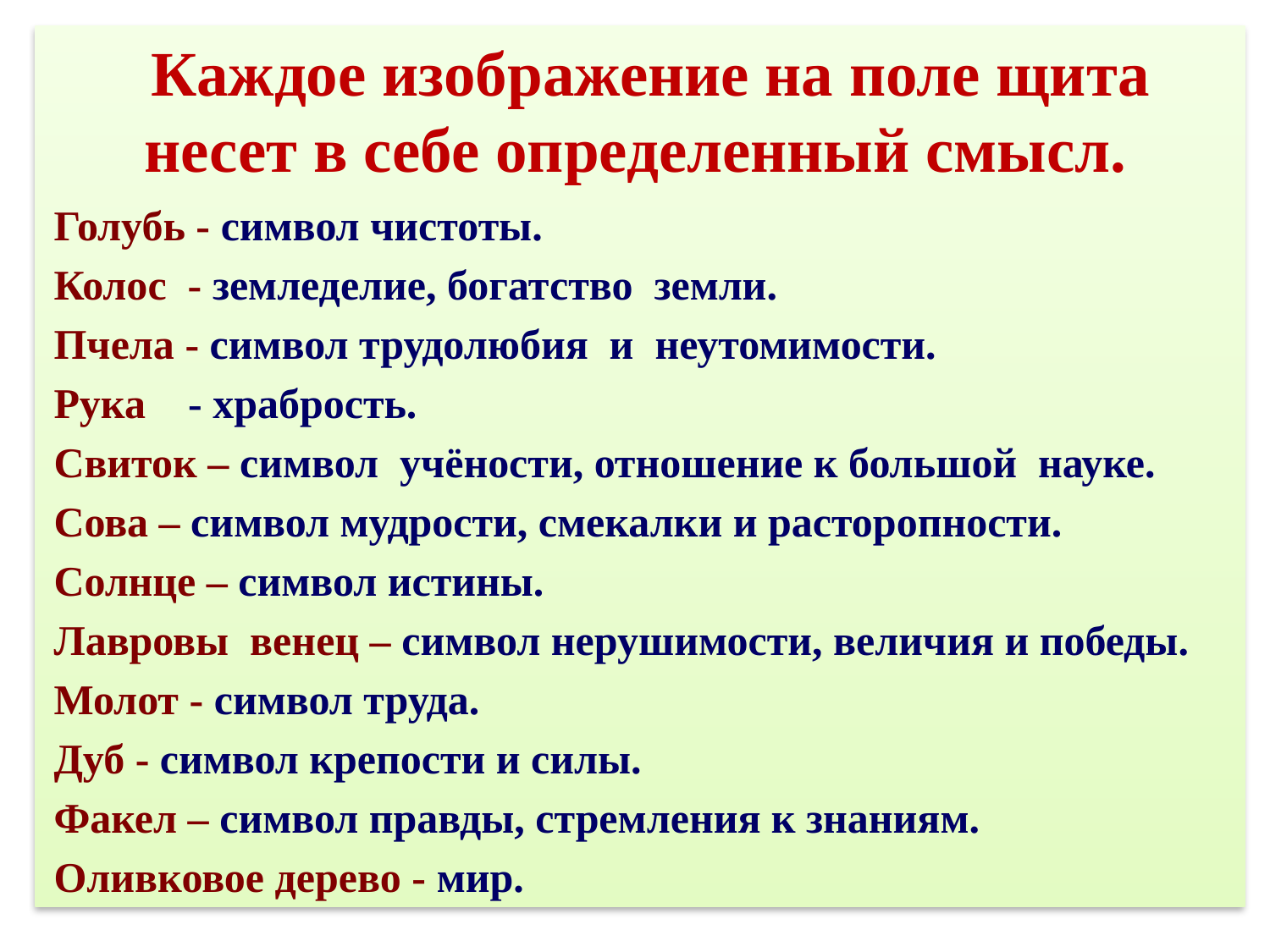

Каждое изображение на поле щита несет в себе определенный смысл.
Голубь - символ чистоты.
Колос  - земледелие, богатство  земли.
Пчела - символ трудолюбия  и  неутомимости.
Рука    - храбрость.
Свиток – символ  учёности, отношение к большой  науке.
Сова – символ мудрости, смекалки и расторопности.
Солнце – символ истины.
Лавровы  венец – символ нерушимости, величия и победы.
Молот - символ труда.
Дуб - символ крепости и силы.
Факел – символ правды, стремления к знаниям.
Оливковое дерево - мир.